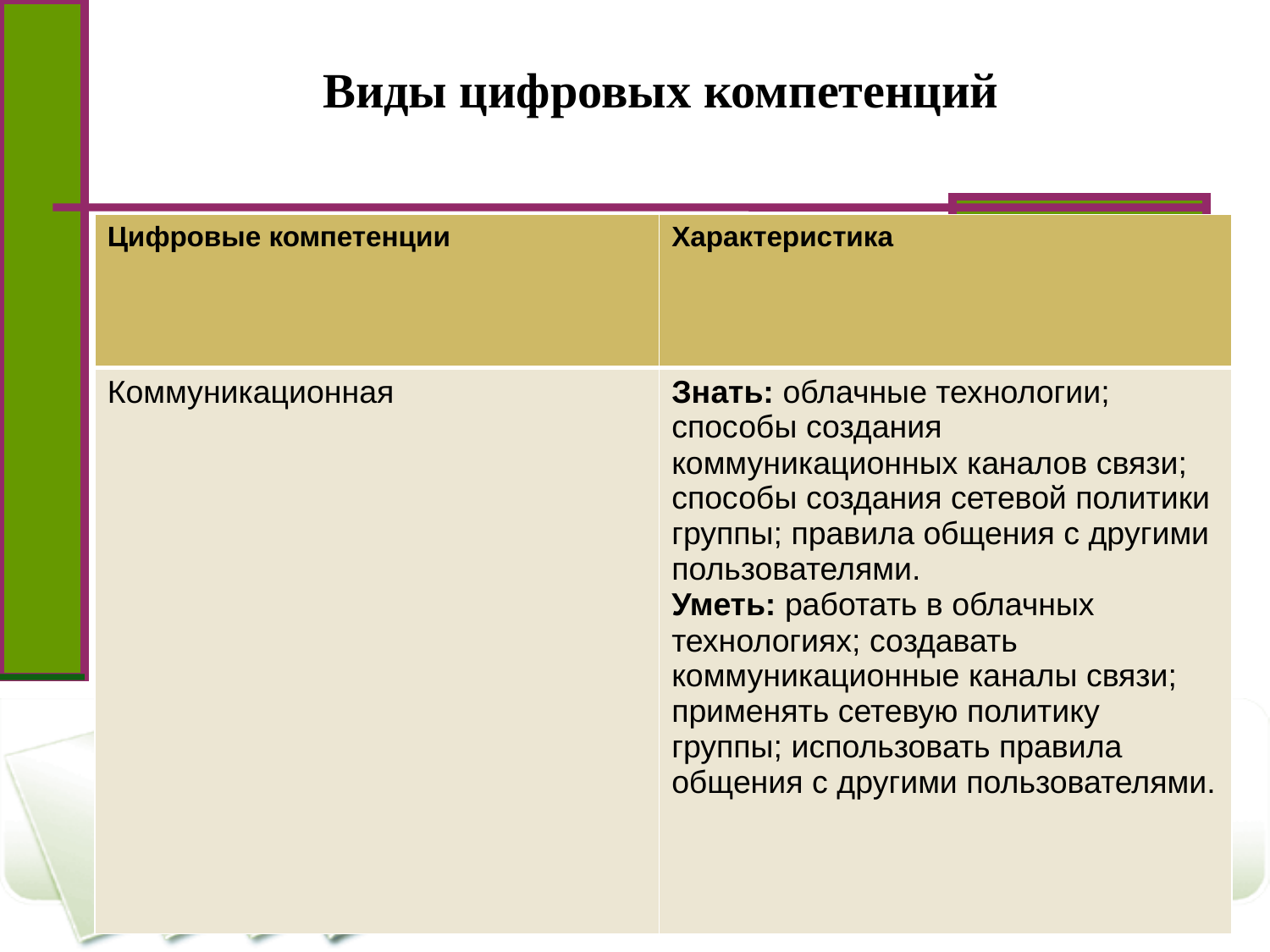

# Виды цифровых компетенций
| Цифровые компетенции | Характеристика |
| --- | --- |
| Коммуникационная | Знать: облачные технологии; способы создания коммуникационных каналов связи; способы создания сетевой политики группы; правила общения с другими пользователями. Уметь: работать в облачных технологиях; создавать коммуникационные каналы связи; применять сетевую политику группы; использовать правила общения с другими пользователями. |